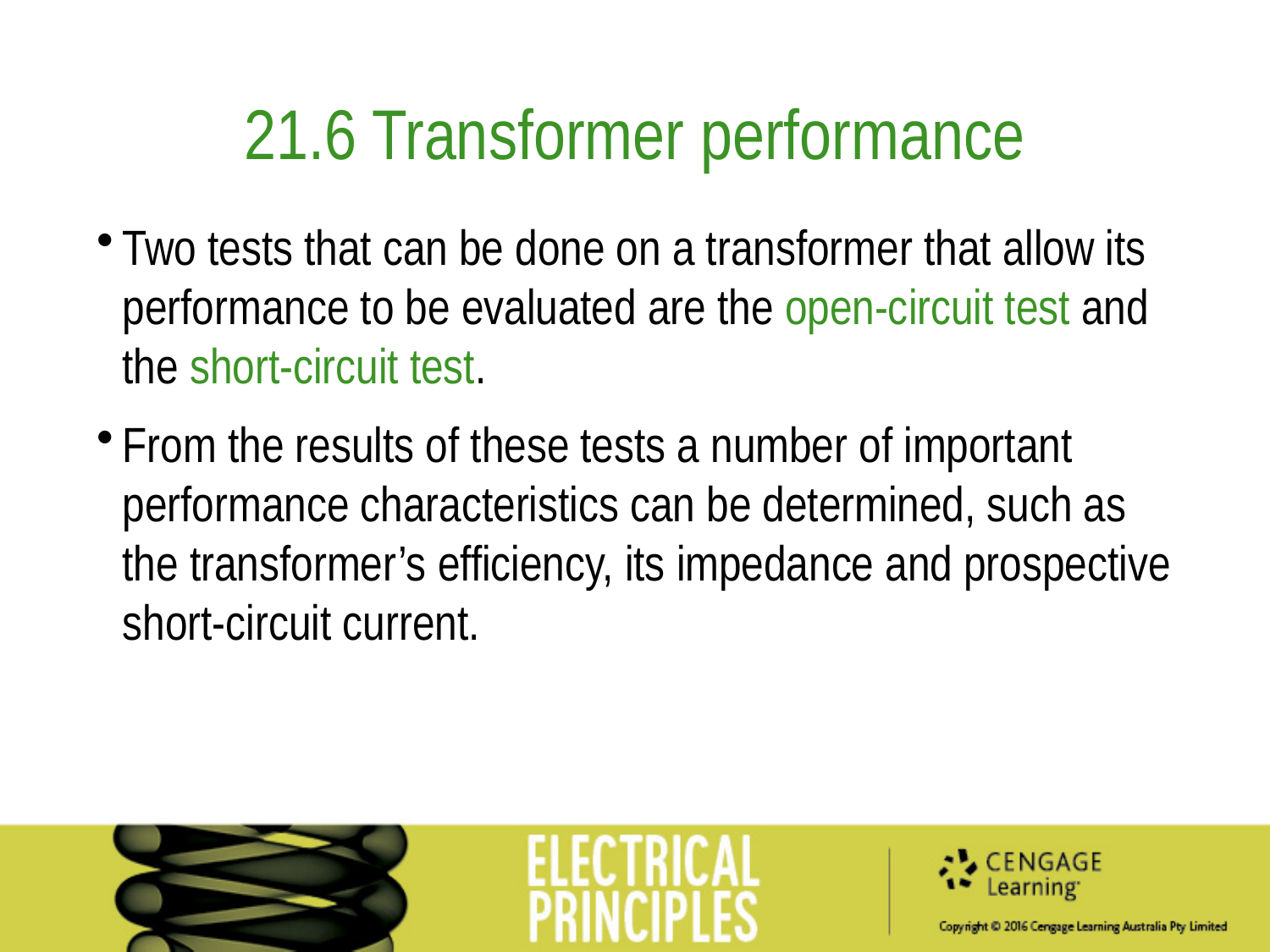

21.6 Transformer performance
Two tests that can be done on a transformer that allow its performance to be evaluated are the open-circuit test and the short-circuit test.
From the results of these tests a number of important performance characteristics can be determined, such as the transformer’s efficiency, its impedance and prospective short-circuit current.